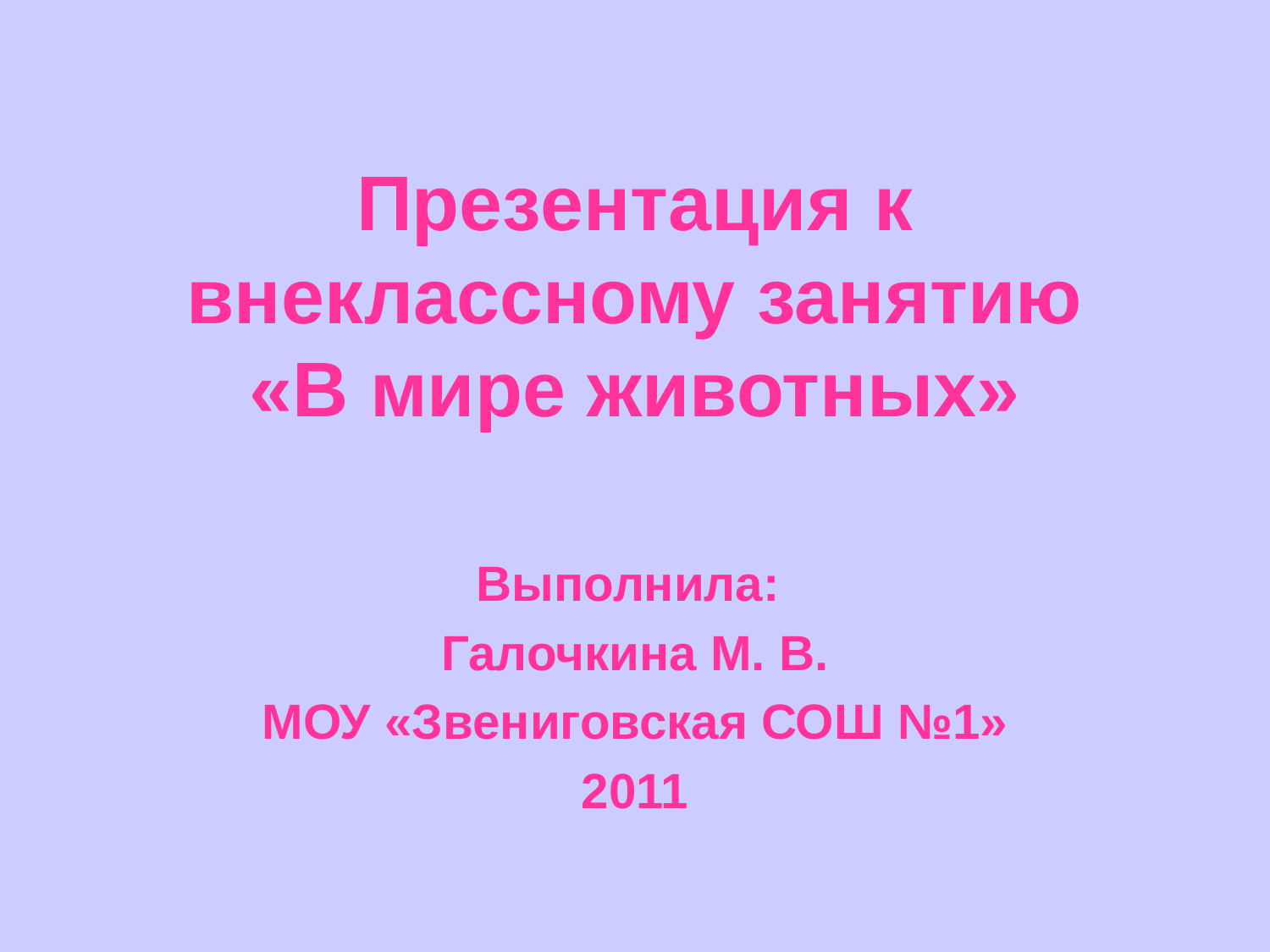

# Презентация к внеклассному занятию «В мире животных»
Выполнила:
Галочкина М. В.
МОУ «Звениговская СОШ №1»
2011